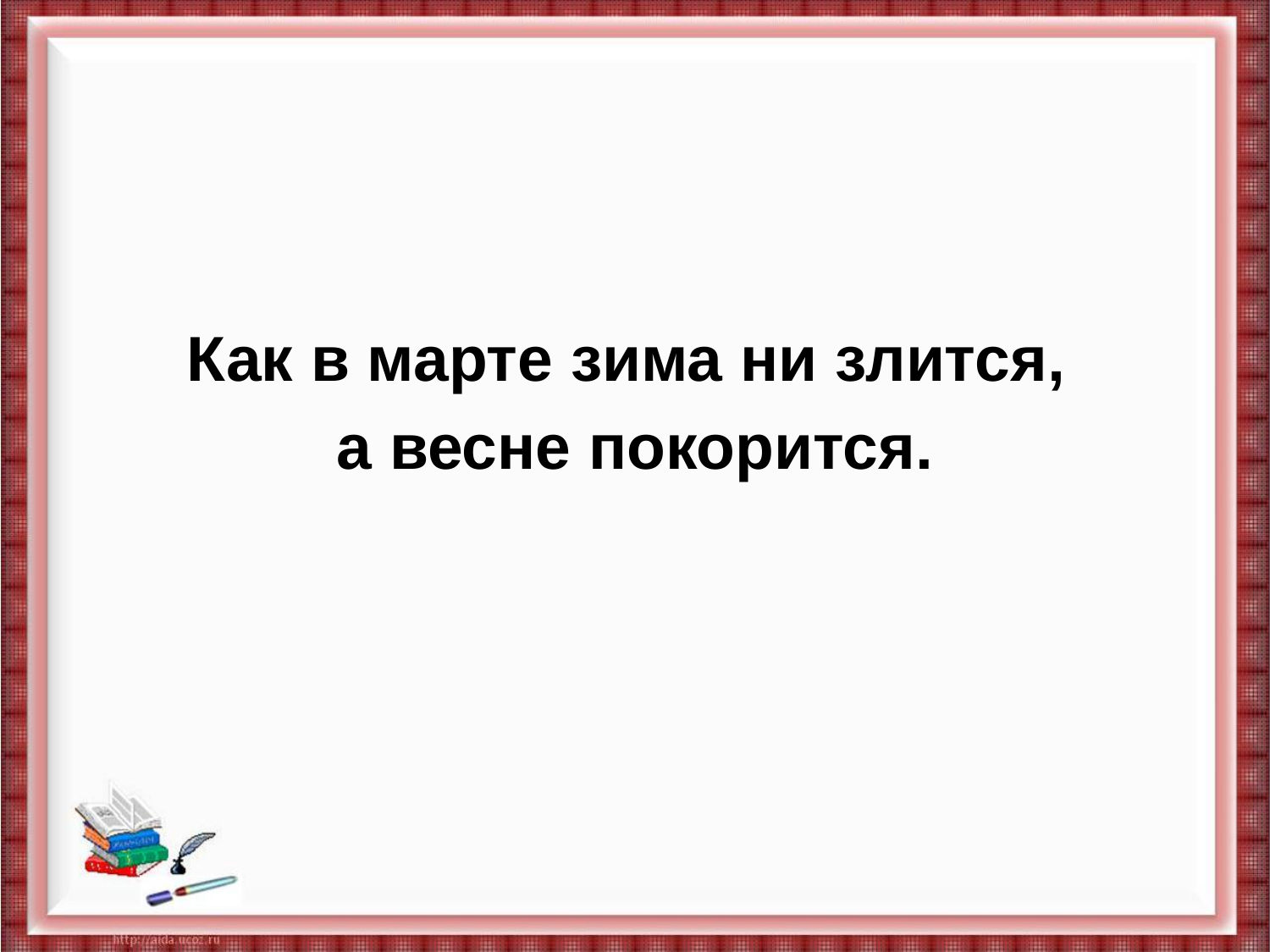

#

Как в марте зима ни злится,
а весне покорится.